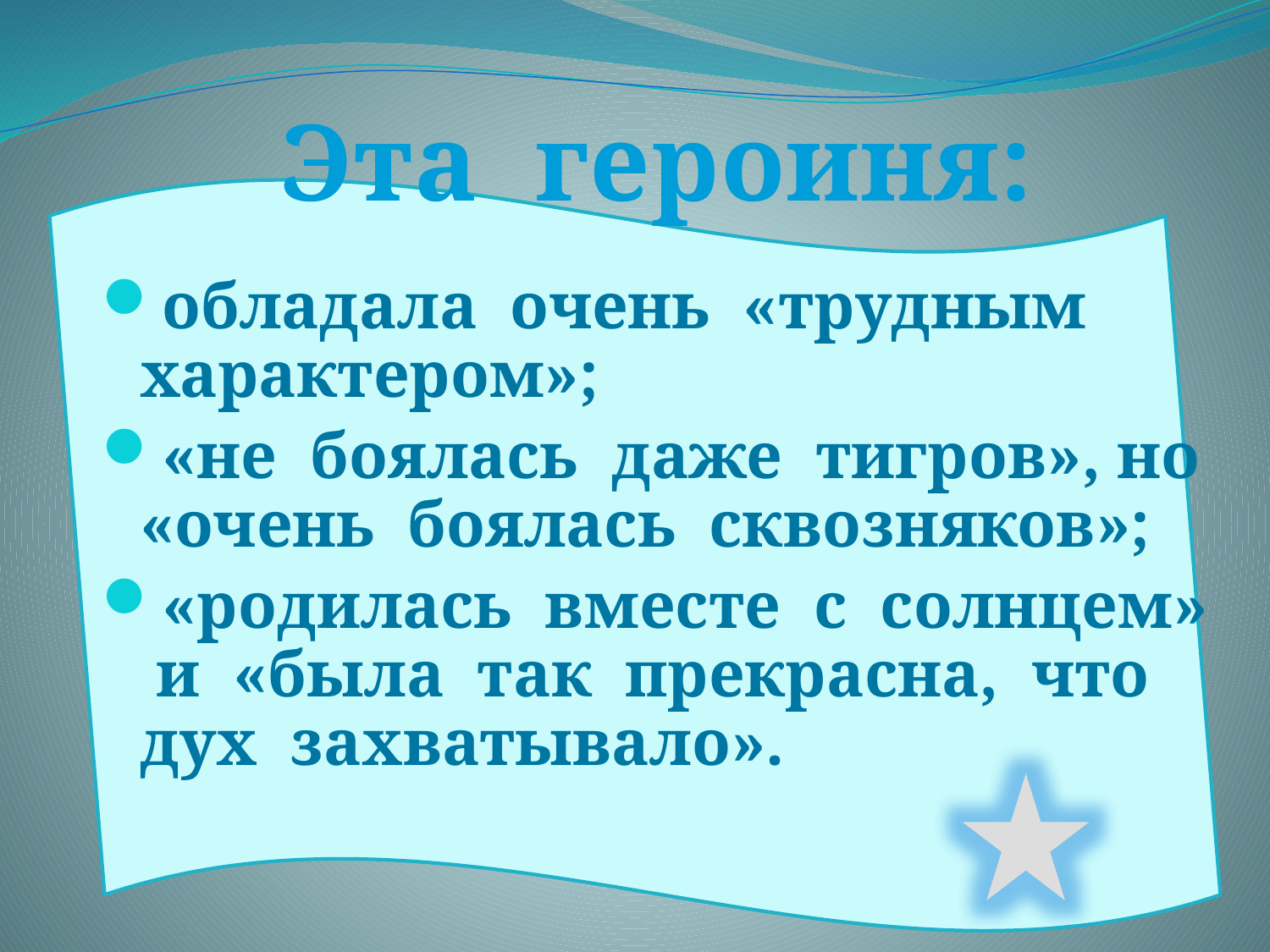

Эта  героиня:

обладала  очень  «трудным  характером»;
«не  боялась  даже  тигров», но  «очень  боялась  сквозняков»;
«родилась  вместе  с  солнцем»  и  «была  так  прекрасна,  что  дух  захватывало».